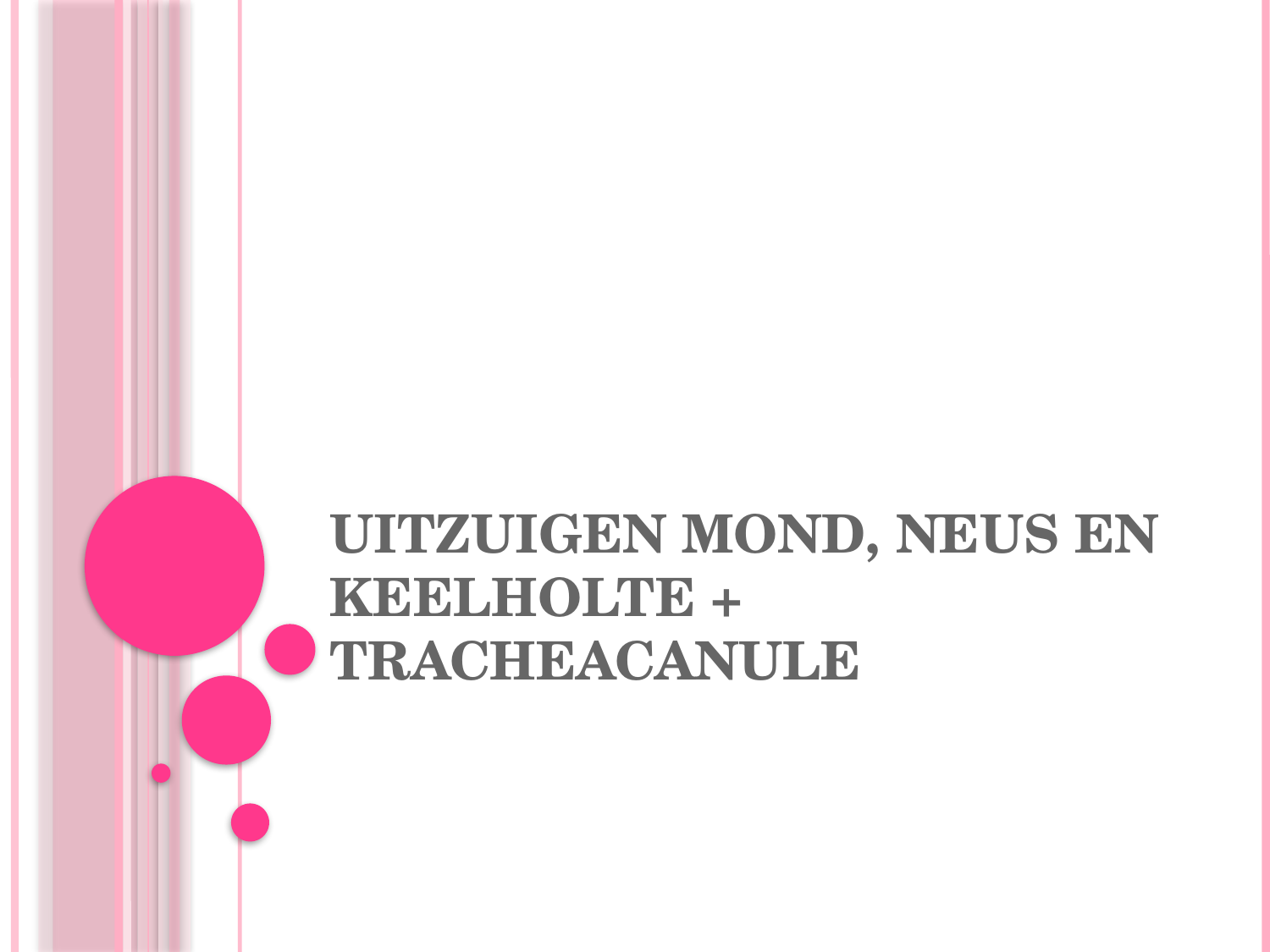

# Uitzuigen mond, neus en keelholte + tracheacanule